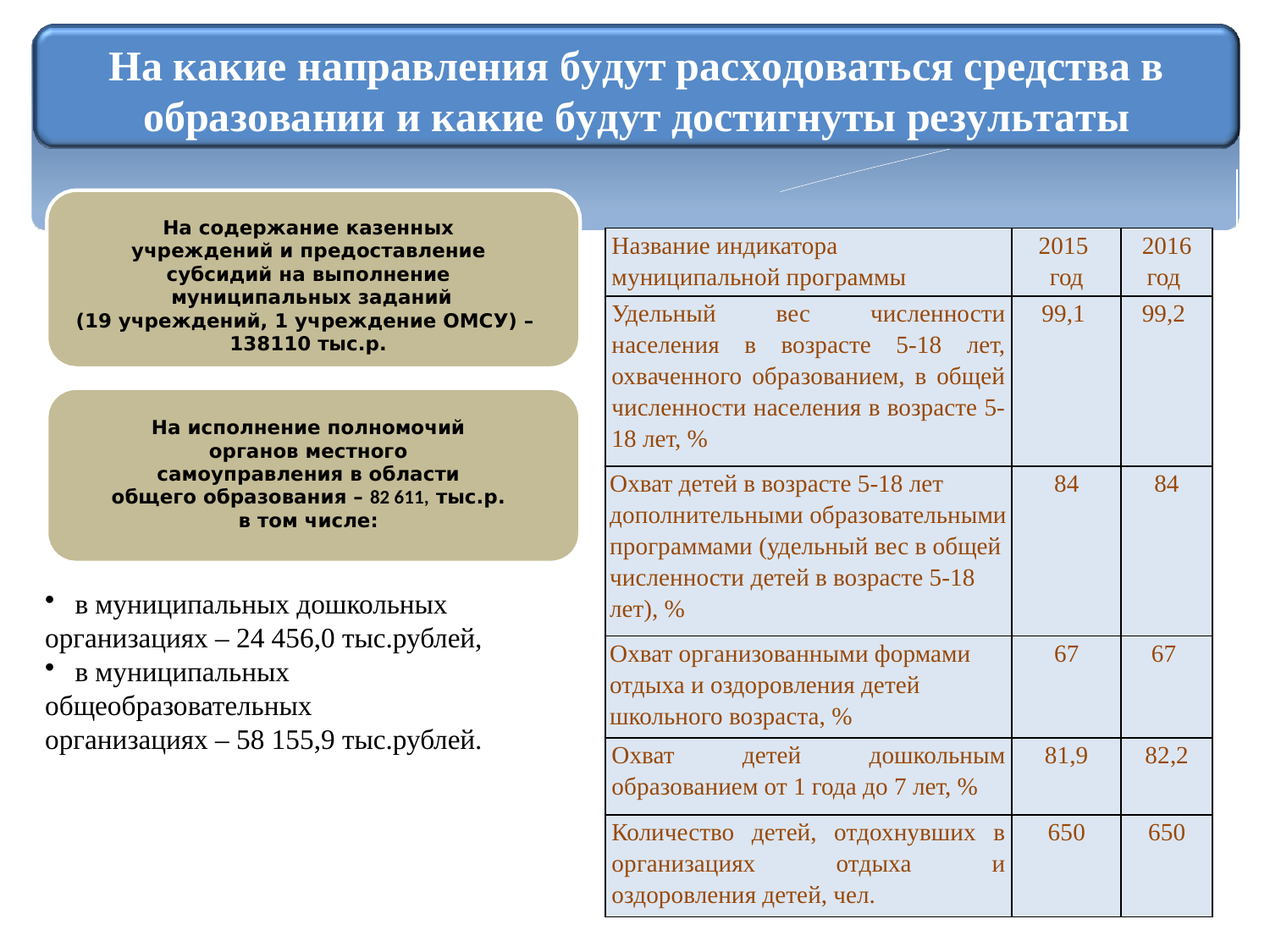

На какие направления будут расходоваться средства в
образовании и какие будут достигнуты результаты

На содержание казенных
учреждений и предоставление
субсидий на выполнение
 муниципальных заданий
(19 учреждений, 1 учреждение ОМСУ) –
138110 тыс.р.

На исполнение полномочий
органов местного
самоуправления в области
общего образования – 82 611, тыс.р.
в том числе:

| Название индикатора муниципальной программы | 2015 год | 2016 год |
| --- | --- | --- |
| Удельный вес численности населения в возрасте 5-18 лет, охваченного образованием, в общей численности населения в возрасте 5-18 лет, % | 99,1 | 99,2 |
| Охват детей в возрасте 5-18 лет дополнительными образовательными программами (удельный вес в общей численности детей в возрасте 5-18 лет), % | 84 | 84 |
| Охват организованными формами отдыха и оздоровления детей школьного возраста, % | 67 | 67 |
| Охват детей дошкольным образованием от 1 года до 7 лет, % | 81,9 | 82,2 |
| Количество детей, отдохнувших в организациях отдыха и оздоровления детей, чел. | 650 | 650 |

в муниципальных дошкольных
организациях – 24 456,0 тыс.рублей,
в муниципальных
общеобразовательных
организациях – 58 155,9 тыс.рублей.